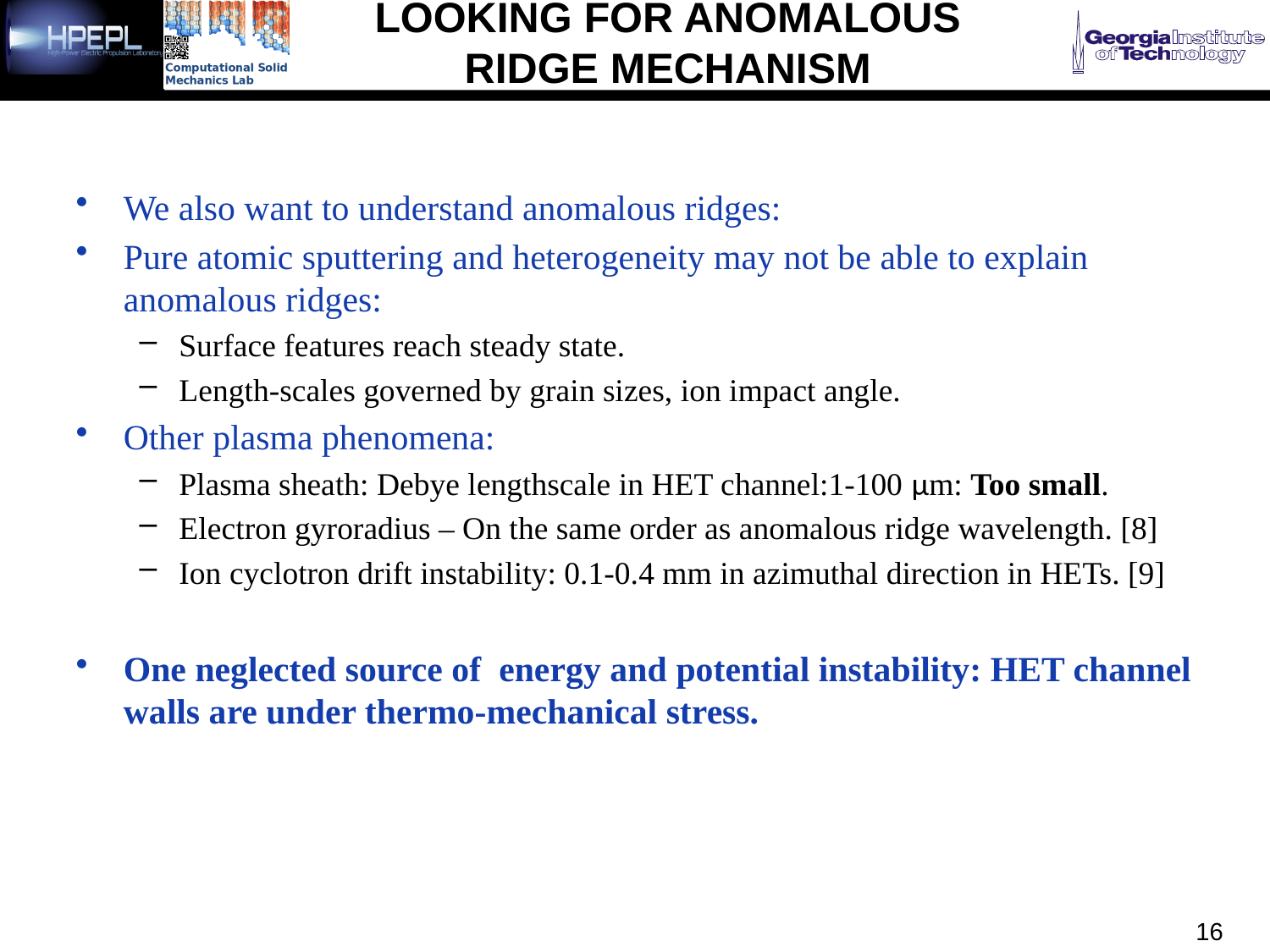

# Looking for Anomalous Ridge Mechanism

We also want to understand anomalous ridges:
Pure atomic sputtering and heterogeneity may not be able to explain anomalous ridges:
Surface features reach steady state.
Length-scales governed by grain sizes, ion impact angle.
Other plasma phenomena:
Plasma sheath: Debye lengthscale in HET channel:1-100 µm: Too small.
Electron gyroradius – On the same order as anomalous ridge wavelength. [8]
Ion cyclotron drift instability: 0.1-0.4 mm in azimuthal direction in HETs. [9]

One neglected source of  energy and potential instability: HET channel walls are under thermo-mechanical stress.

16